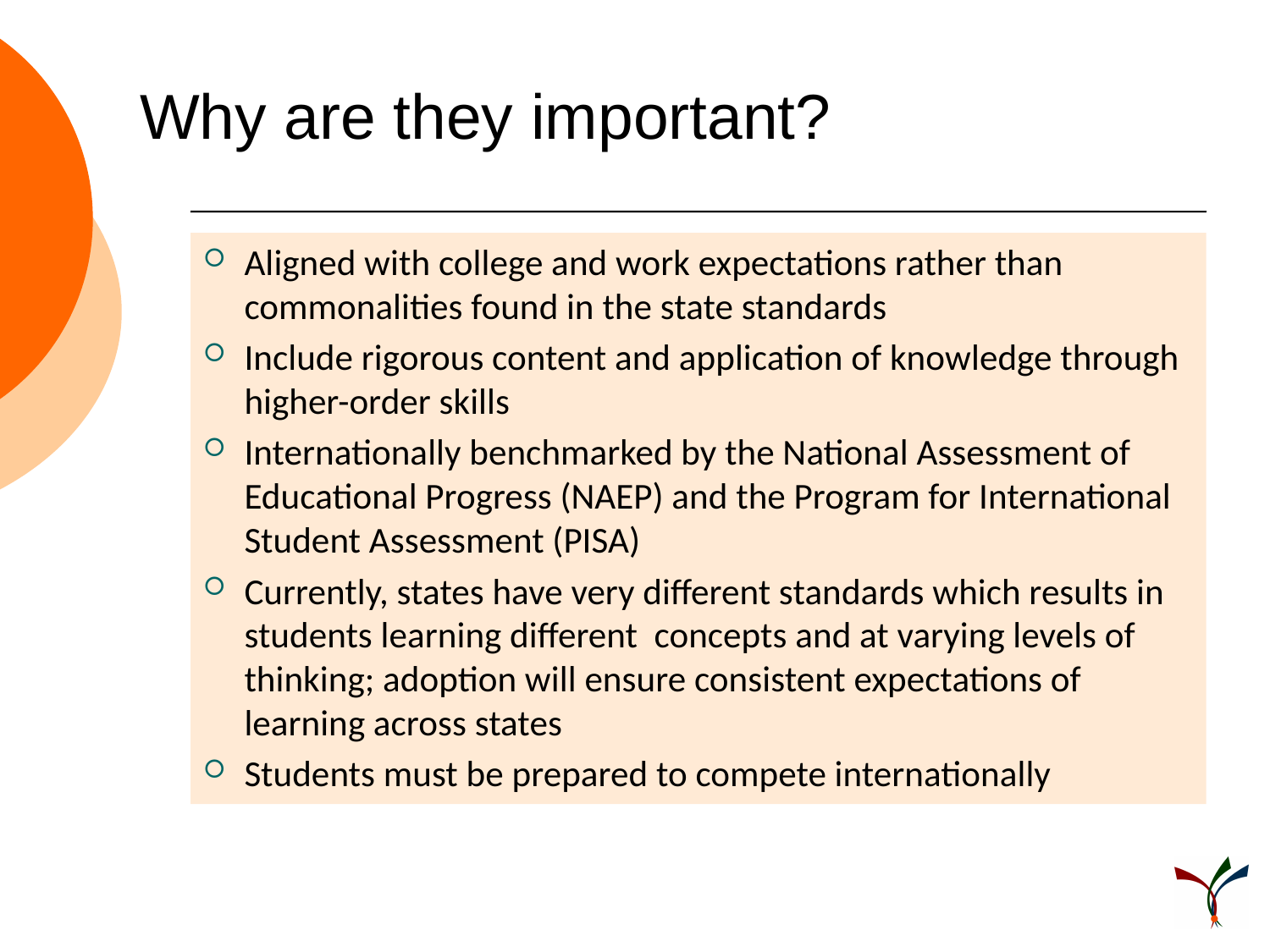

# Why are they important?
Aligned with college and work expectations rather than commonalities found in the state standards
Include rigorous content and application of knowledge through higher-order skills
Internationally benchmarked by the National Assessment of Educational Progress (NAEP) and the Program for International Student Assessment (PISA)
Currently, states have very different standards which results in students learning different  concepts and at varying levels of thinking; adoption will ensure consistent expectations of learning across states
Students must be prepared to compete internationally